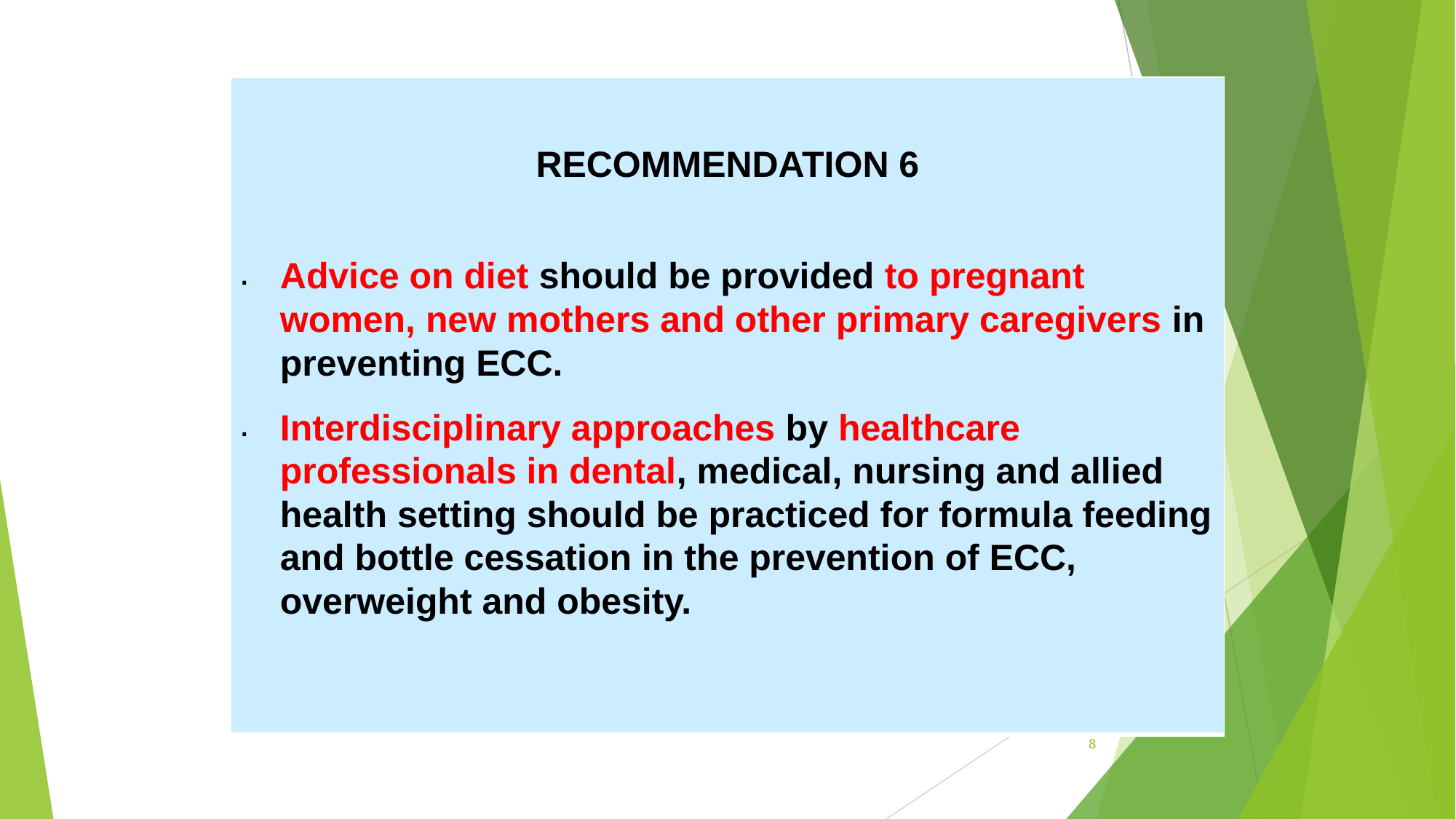

| RECOMMENDATION 6 Advice on diet should be provided to pregnant women, new mothers and other primary caregivers in preventing ECC. Interdisciplinary approaches by healthcare professionals in dental, medical, nursing and allied health setting should be practiced for formula feeding and bottle cessation in the prevention of ECC, overweight and obesity. |
| --- |

8